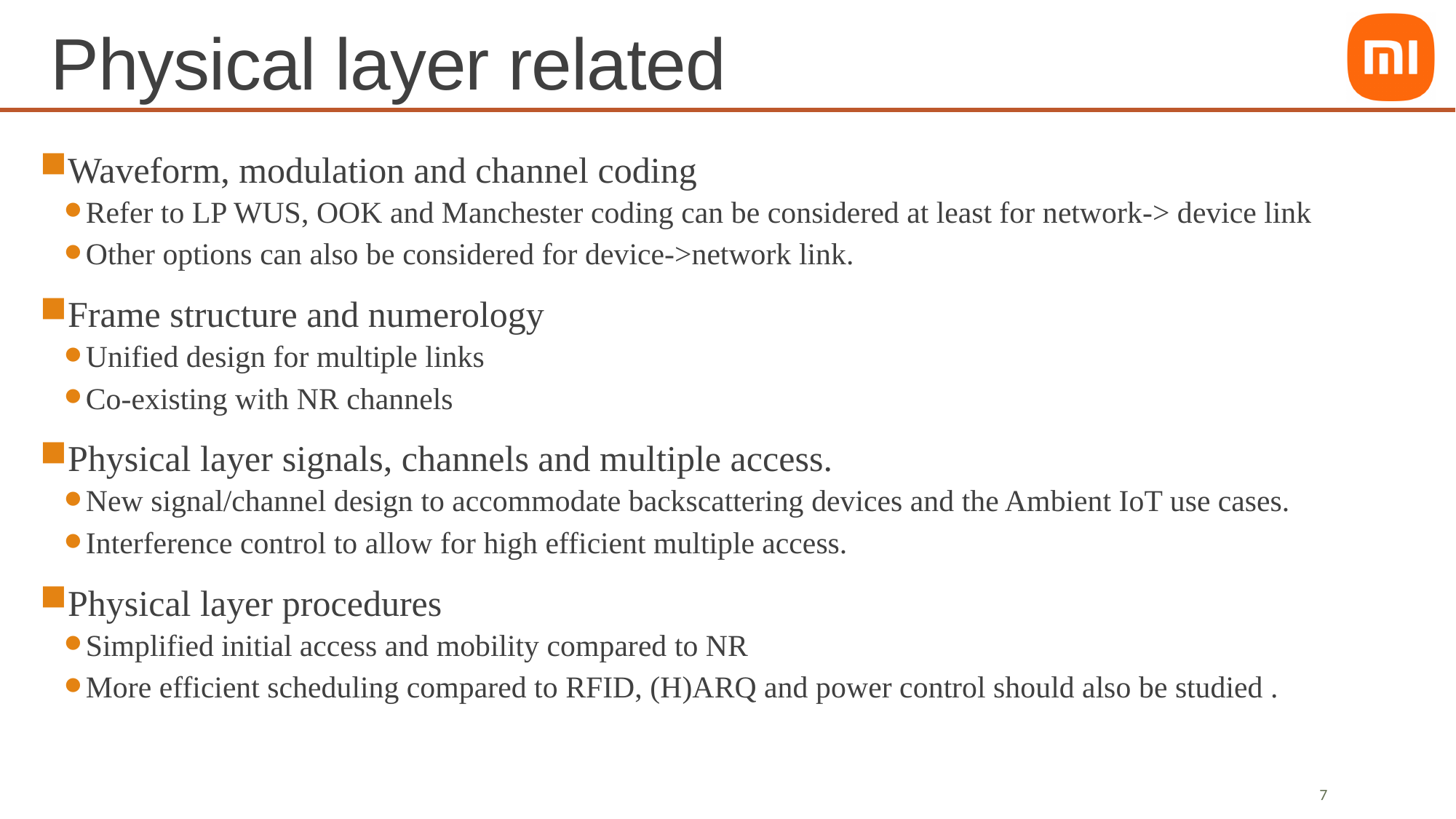

# Physical layer related
Waveform, modulation and channel coding
Refer to LP WUS, OOK and Manchester coding can be considered at least for network-> device link
Other options can also be considered for device->network link.
Frame structure and numerology
Unified design for multiple links
Co-existing with NR channels
Physical layer signals, channels and multiple access.
New signal/channel design to accommodate backscattering devices and the Ambient IoT use cases.
Interference control to allow for high efficient multiple access.
Physical layer procedures
Simplified initial access and mobility compared to NR
More efficient scheduling compared to RFID, (H)ARQ and power control should also be studied .